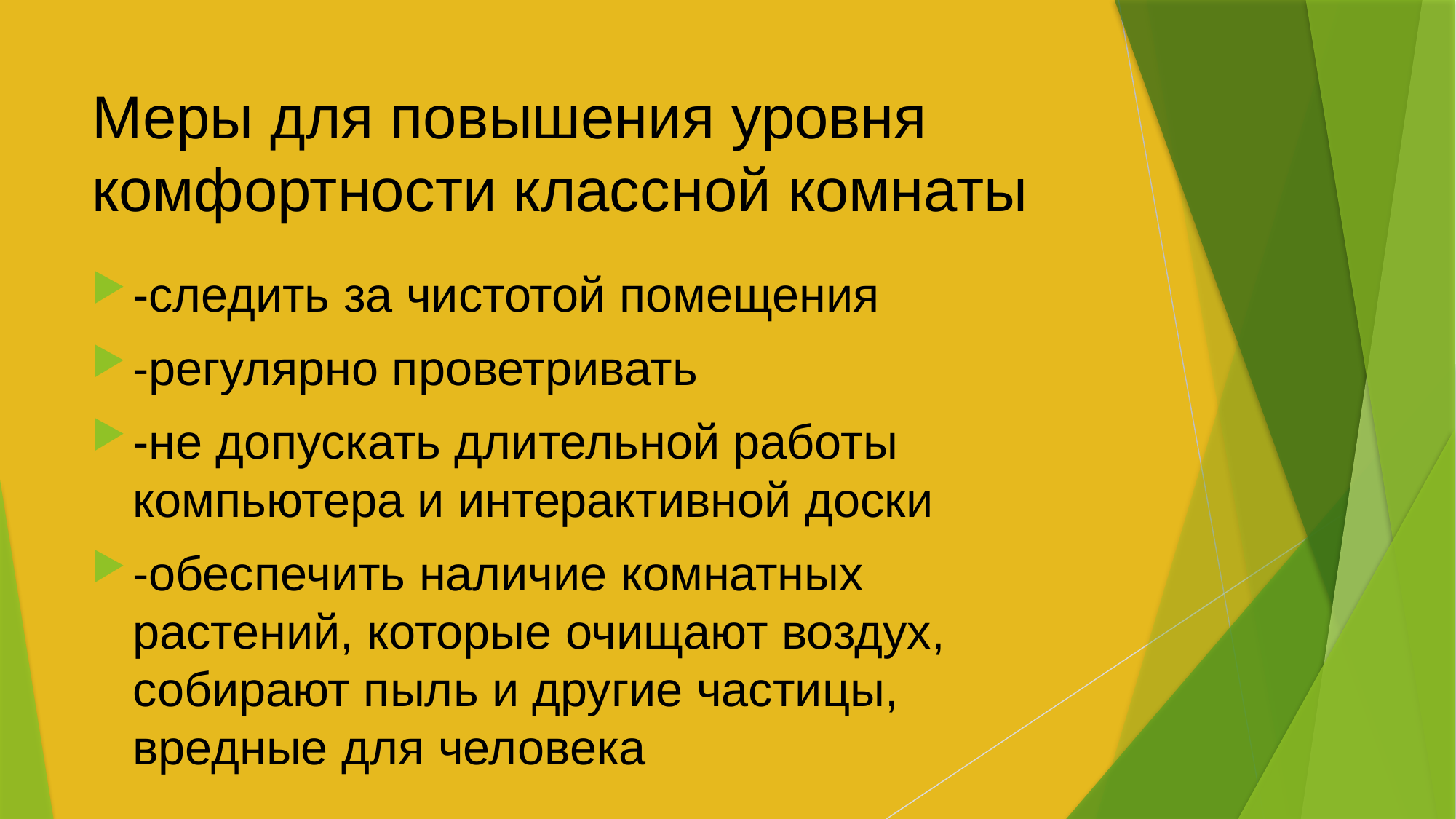

# Меры для повышения уровня комфортности классной комнаты
-следить за чистотой помещения
-регулярно проветривать
-не допускать длительной работы компьютера и интерактивной доски
-обеспечить наличие комнатных растений, которые очищают воздух, собирают пыль и другие частицы, вредные для человека